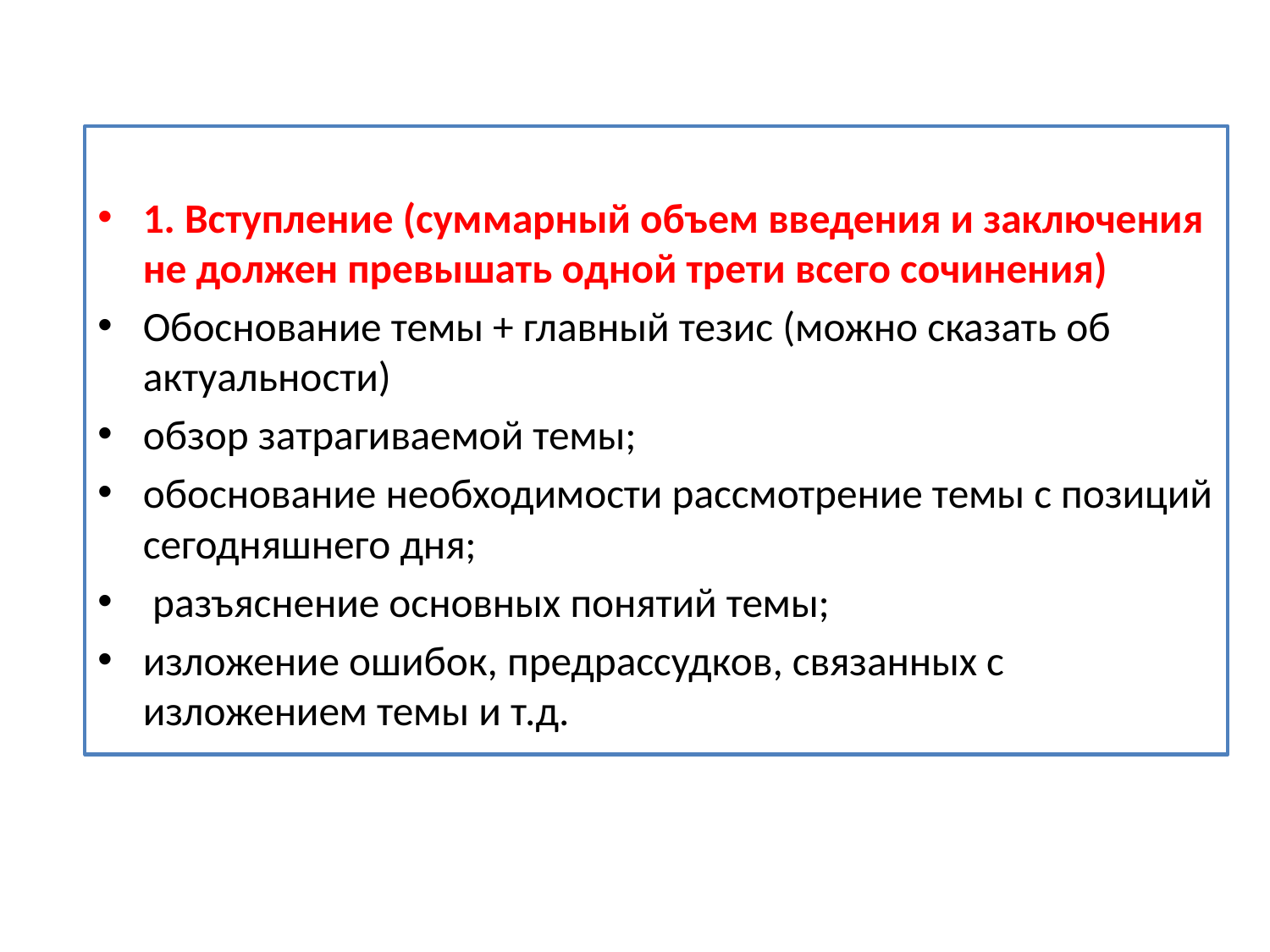

1. Вступление (суммарный объем введения и заключения не должен превышать одной трети всего сочинения)
Обоснование темы + главный тезис (можно сказать об актуальности)
обзор затрагиваемой темы;
обоснование необходимости рассмотрение темы с позиций сегодняшнего дня;
 разъяснение основных понятий темы;
изложение ошибок, предрассудков, связанных с изложением темы и т.д.